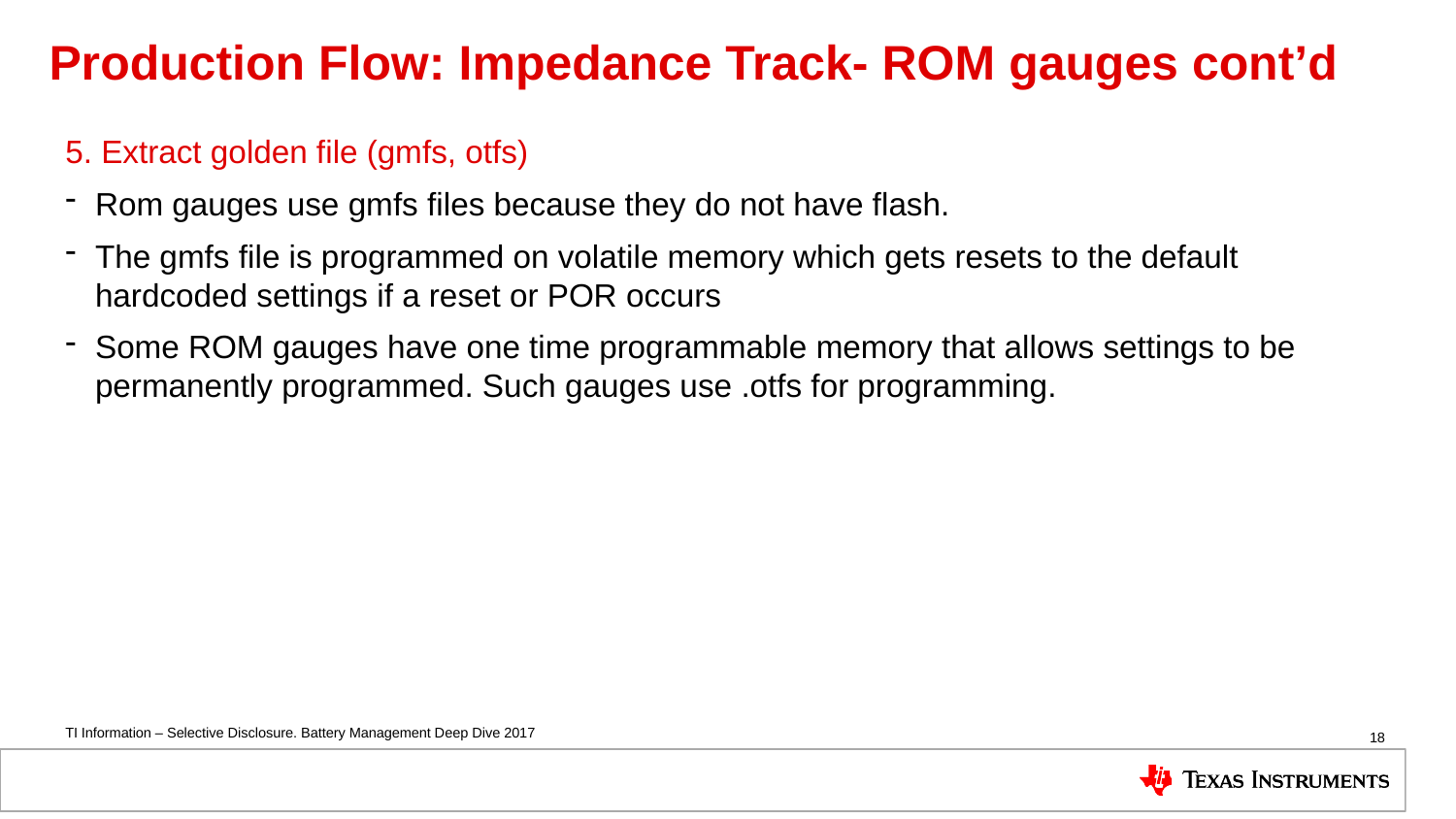

# Production Flow: Impedance Track- ROM gauges cont’d
5. Extract golden file (gmfs, otfs)
Rom gauges use gmfs files because they do not have flash.
The gmfs file is programmed on volatile memory which gets resets to the default hardcoded settings if a reset or POR occurs
Some ROM gauges have one time programmable memory that allows settings to be permanently programmed. Such gauges use .otfs for programming.
18